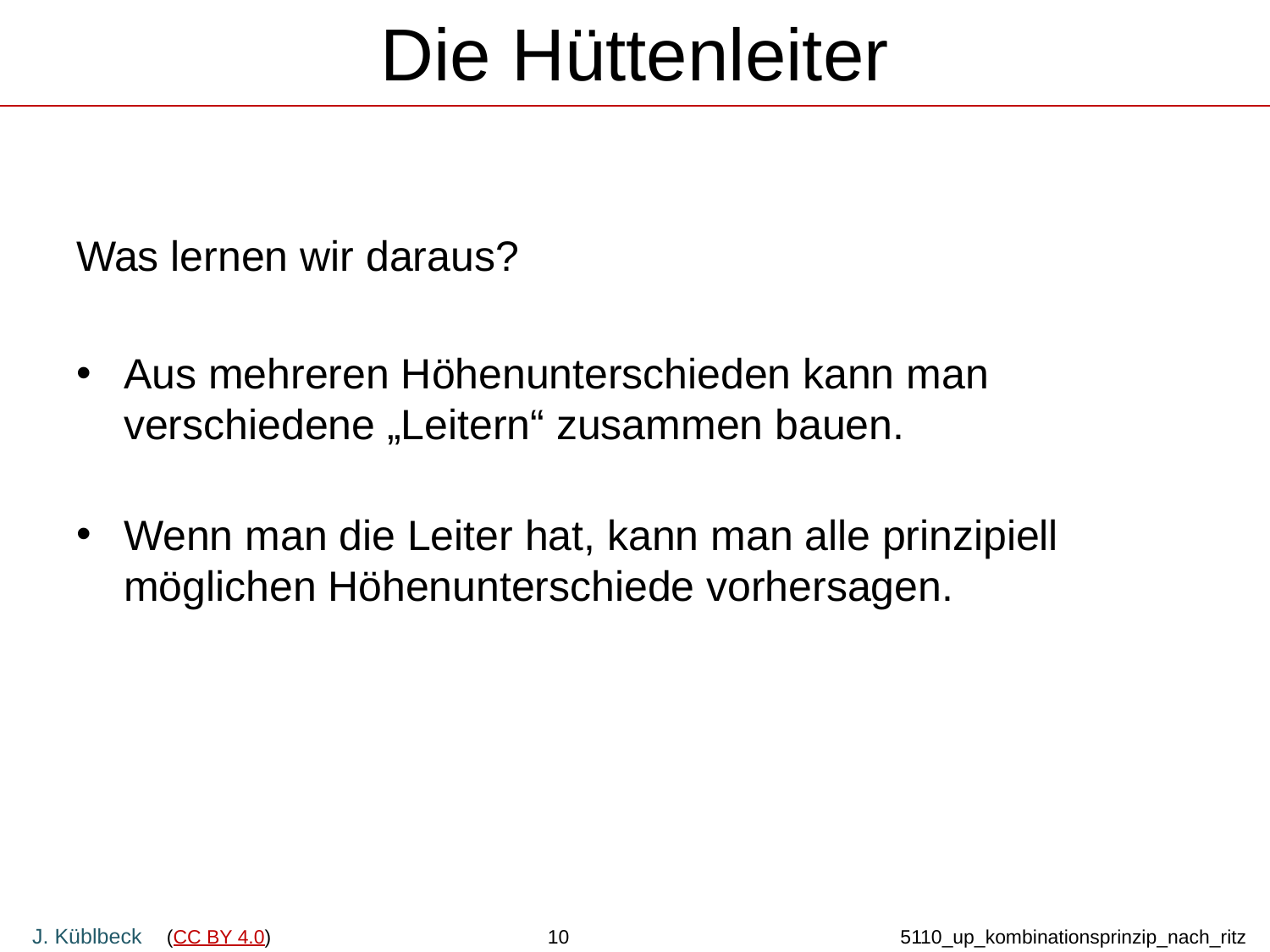

# Die Hüttenleiter
Was lernen wir daraus?

Aus mehreren Höhenunterschieden kann man verschiedene „Leitern“ zusammen bauen.
Wenn man die Leiter hat, kann man alle prinzipiell möglichen Höhenunterschiede vorhersagen.